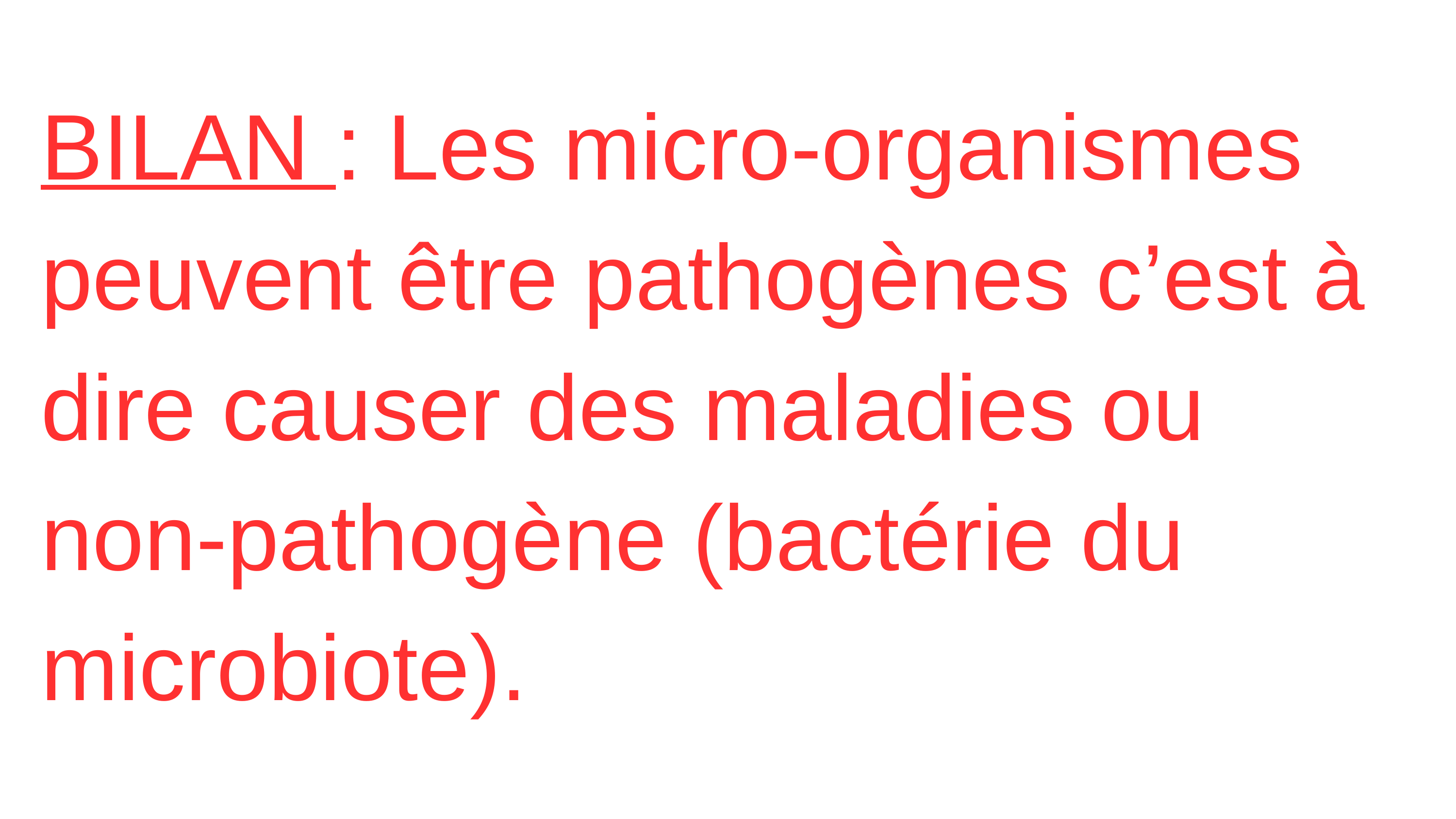

BILAN : Les micro-organismes peuvent être pathogènes c’est à dire causer des maladies ou non-pathogène (bactérie du microbiote).